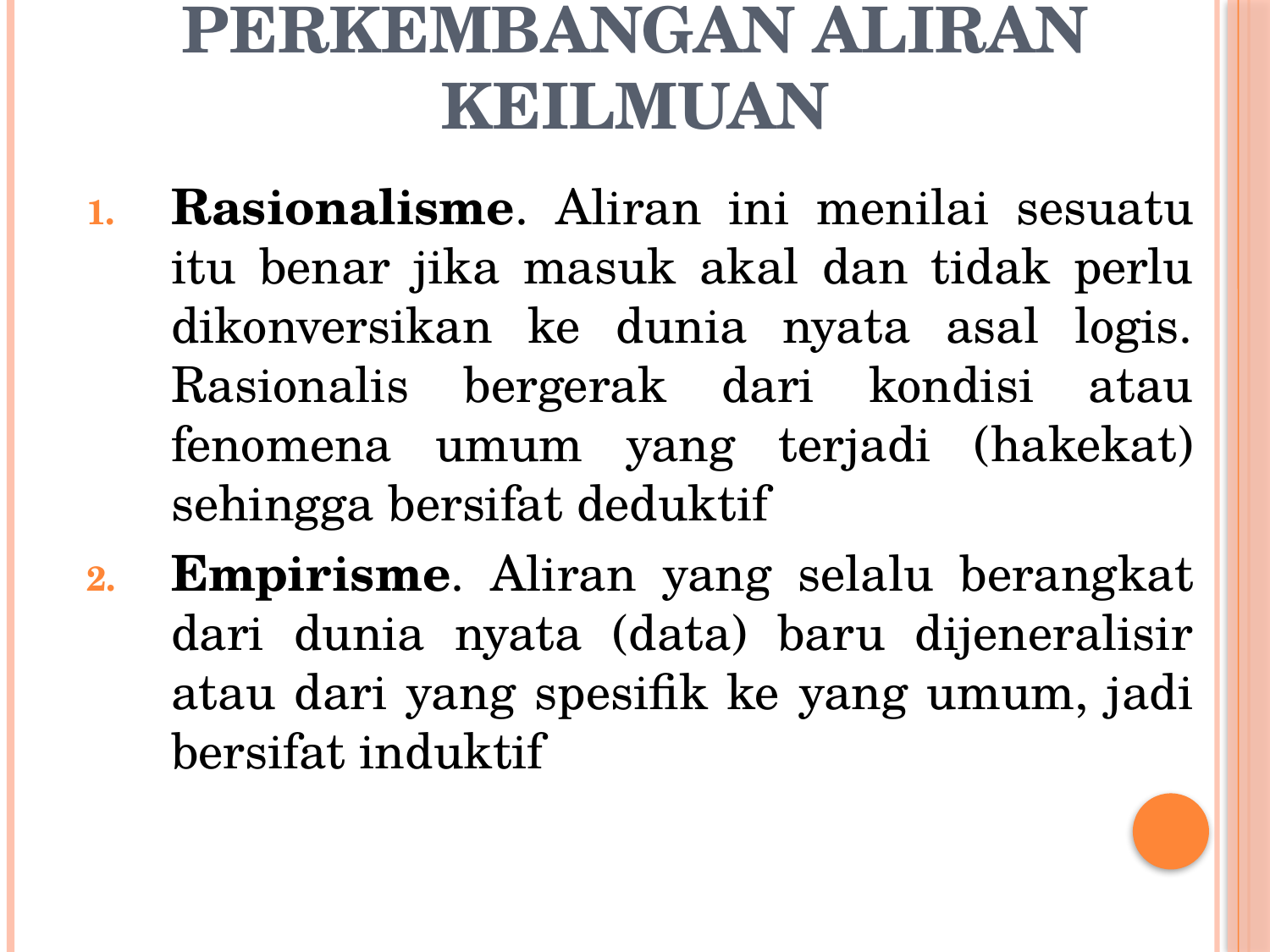

# Perkembangan Aliran Keilmuan
Rasionalisme. Aliran ini menilai sesuatu itu benar jika masuk akal dan tidak perlu dikonversikan ke dunia nyata asal logis. Rasionalis bergerak dari kondisi atau fenomena umum yang terjadi (hakekat) sehingga bersifat deduktif
Empirisme. Aliran yang selalu berangkat dari dunia nyata (data) baru dijeneralisir atau dari yang spesifik ke yang umum, jadi bersifat induktif